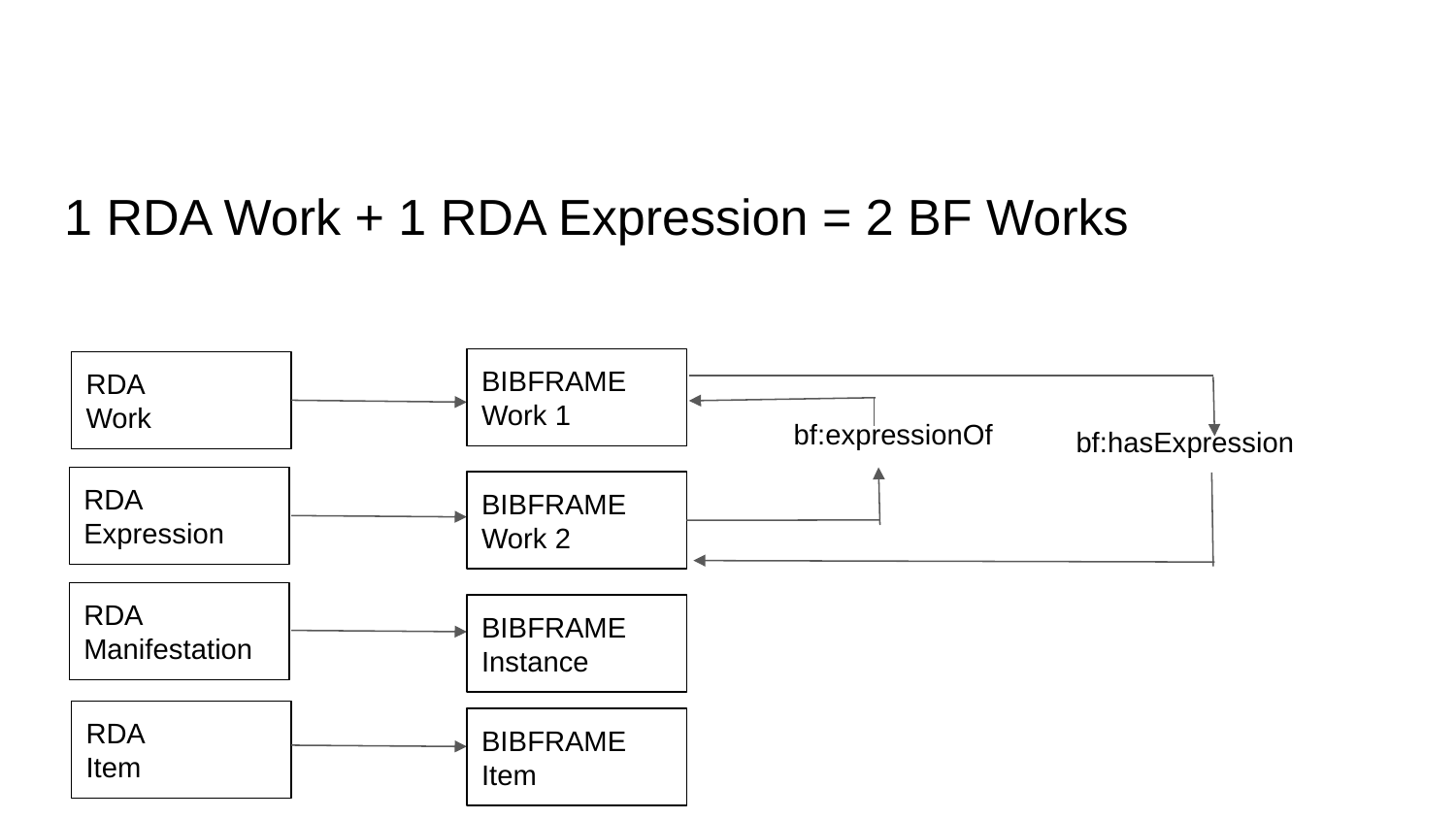

# 1 RDA Work + 1 RDA Expression = 2 BF Works

BIBFRAME
Work 1
RDA
Work
bf:expressionOf
bf:hasExpression
RDA
Expression
BIBFRAME
Work 2
RDA
Manifestation
BIBFRAME
Instance
RDA
Item
BIBFRAME
Item